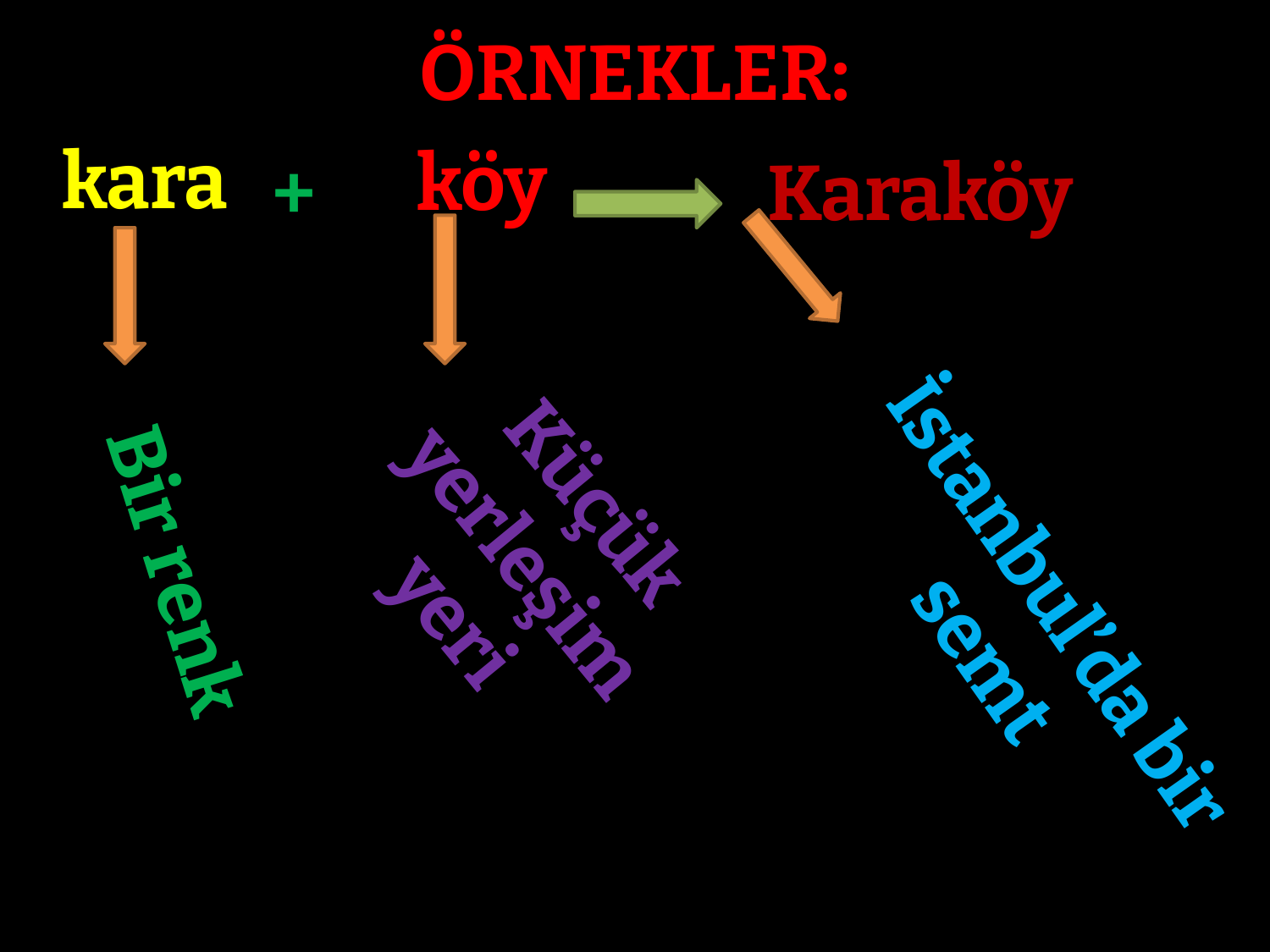

ÖRNEKLER:
kara
köy
+
Karaköy

#
Küçük yerleşim yeri
Bir renk
İstanbul’da bir semt